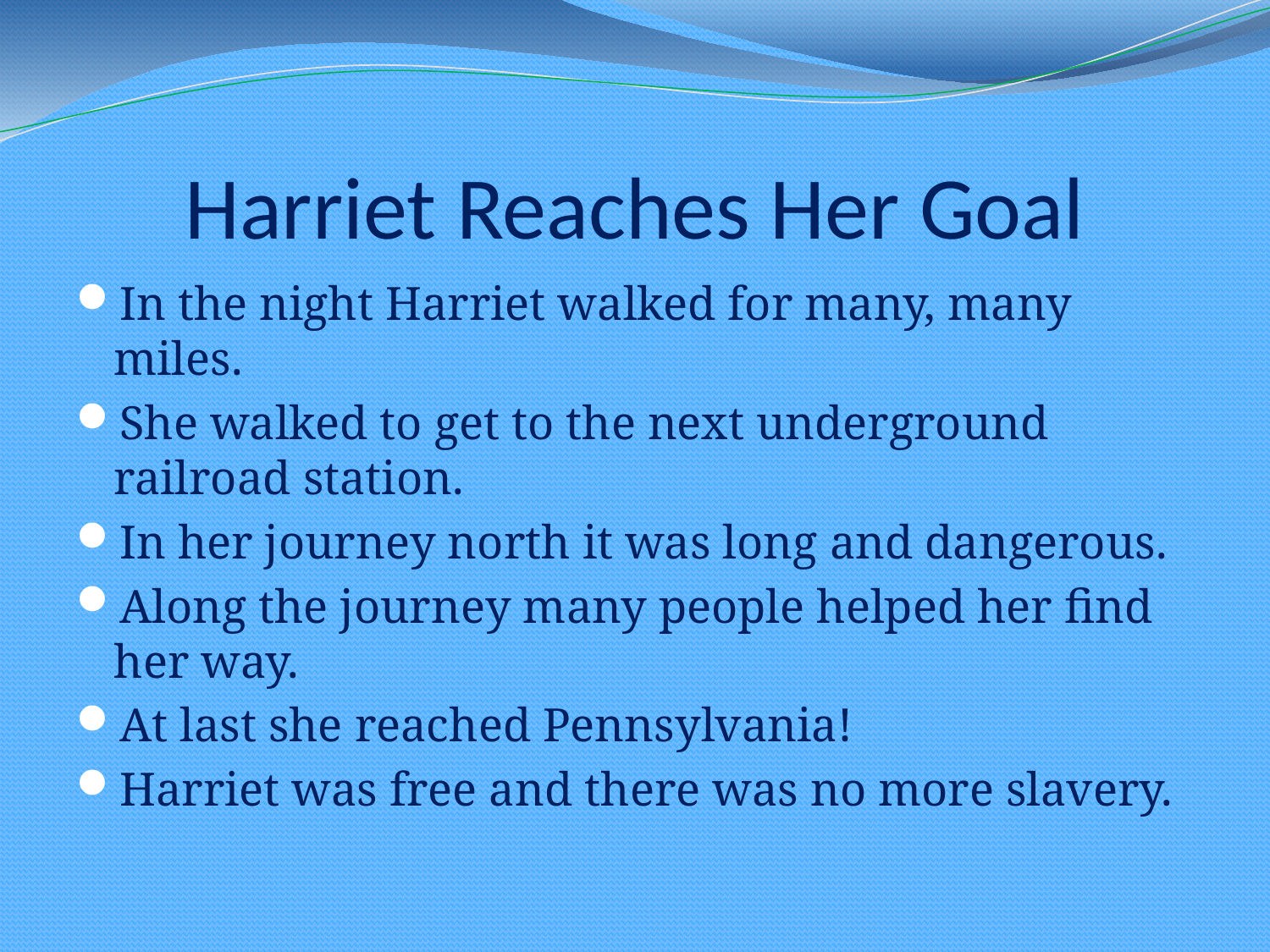

# Harriet Reaches Her Goal
In the night Harriet walked for many, many miles.
She walked to get to the next underground railroad station.
In her journey north it was long and dangerous.
Along the journey many people helped her find her way.
At last she reached Pennsylvania!
Harriet was free and there was no more slavery.